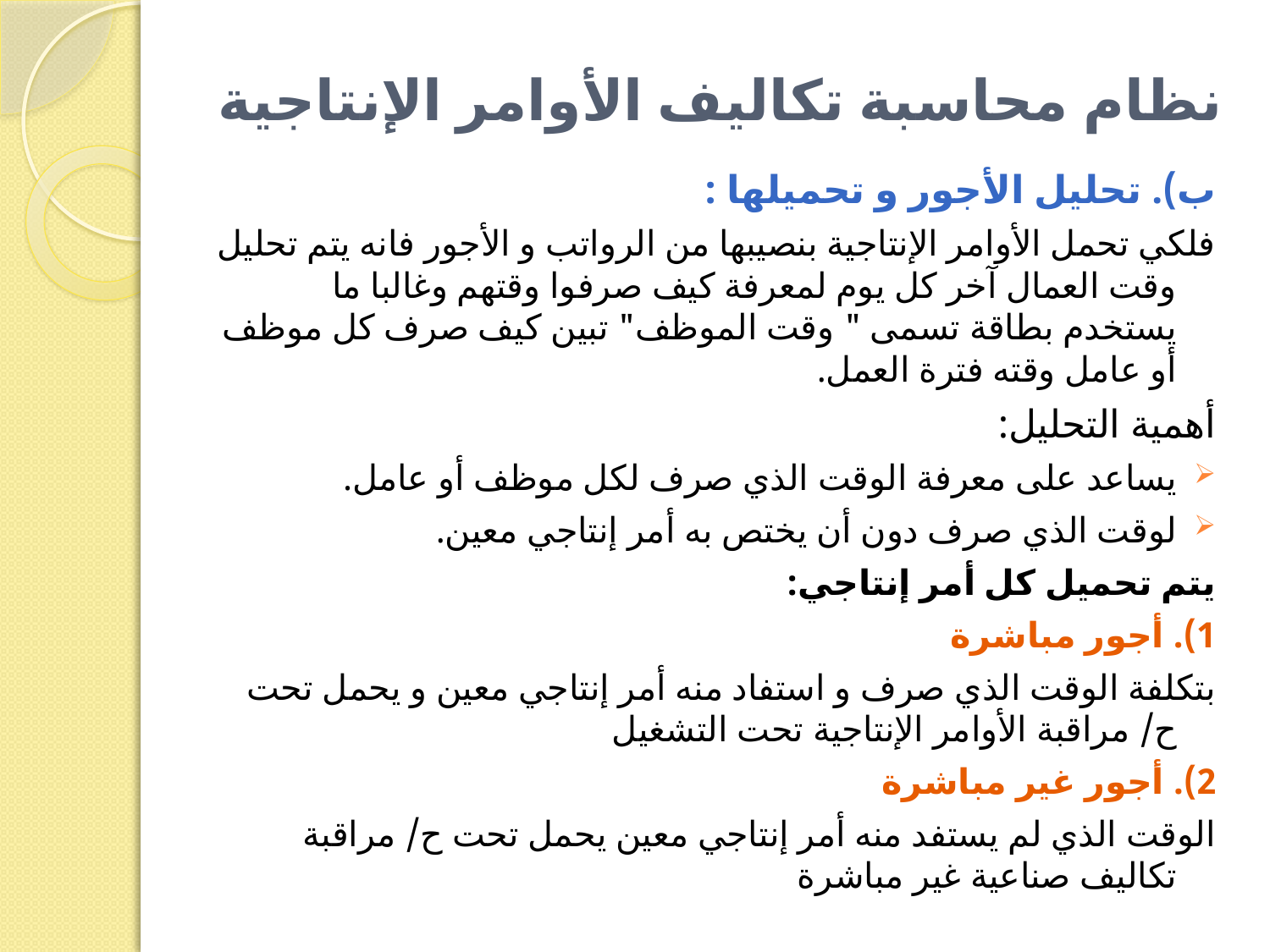

# نظام محاسبة تكاليف الأوامر الإنتاجية
ب). تحليل الأجور و تحميلها :
فلكي تحمل الأوامر الإنتاجية بنصيبها من الرواتب و الأجور فانه يتم تحليل وقت العمال آخر كل يوم لمعرفة كيف صرفوا وقتهم وغالبا ما يستخدم بطاقة تسمى " وقت الموظف" تبين كيف صرف كل موظف أو عامل وقته فترة العمل.
أهمية التحليل:
يساعد على معرفة الوقت الذي صرف لكل موظف أو عامل.
لوقت الذي صرف دون أن يختص به أمر إنتاجي معين.
يتم تحميل كل أمر إنتاجي:
1). أجور مباشرة
بتكلفة الوقت الذي صرف و استفاد منه أمر إنتاجي معين و يحمل تحت ح/ مراقبة الأوامر الإنتاجية تحت التشغيل
2). أجور غير مباشرة
الوقت الذي لم يستفد منه أمر إنتاجي معين يحمل تحت ح/ مراقبة تكاليف صناعية غير مباشرة